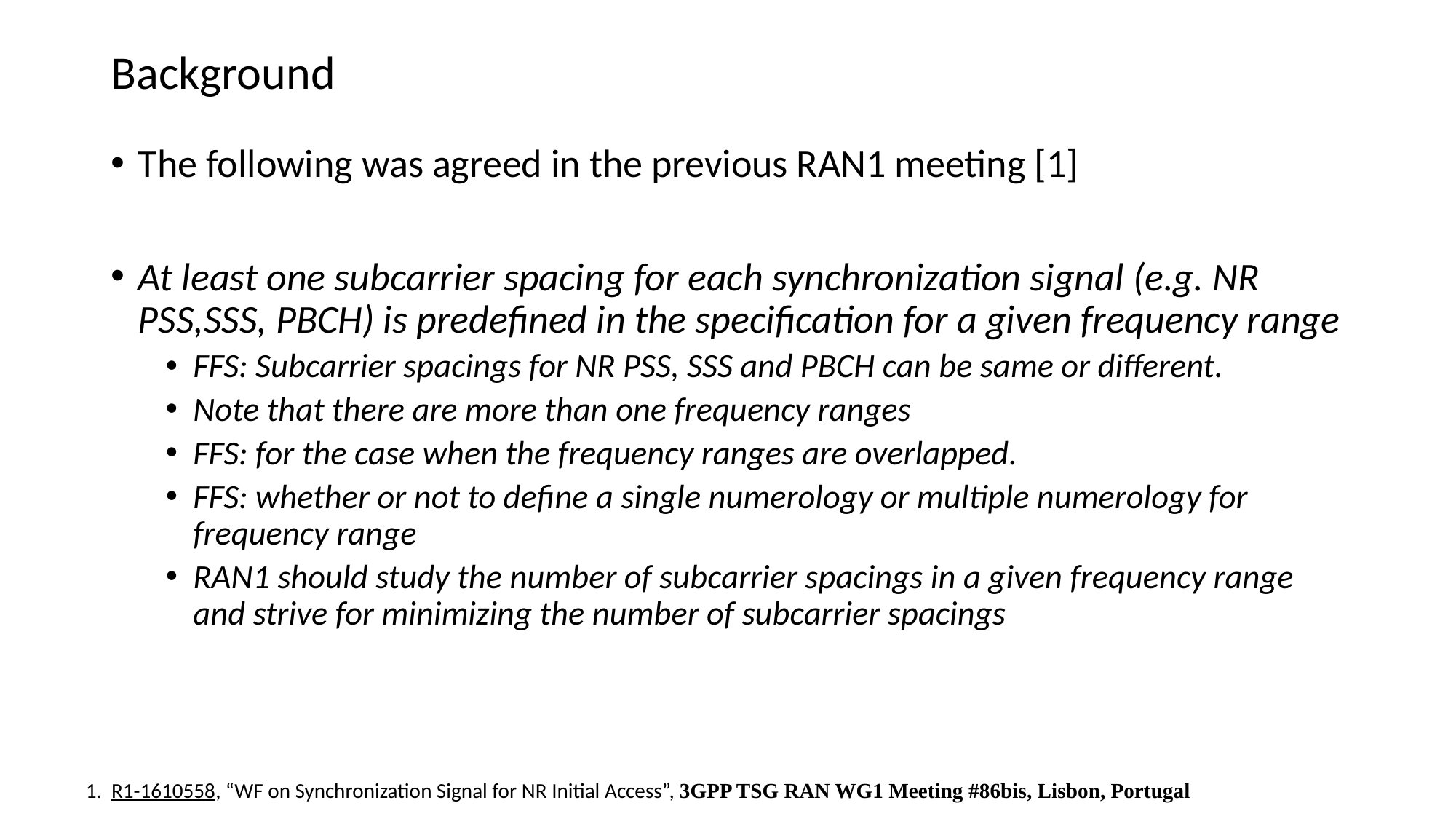

# Background
The following was agreed in the previous RAN1 meeting [1]

At least one subcarrier spacing for each synchronization signal (e.g. NR PSS,SSS, PBCH) is predefined in the specification for a given frequency range
FFS: Subcarrier spacings for NR PSS, SSS and PBCH can be same or different.
Note that there are more than one frequency ranges
FFS: for the case when the frequency ranges are overlapped.
FFS: whether or not to define a single numerology or multiple numerology for frequency range
RAN1 should study the number of subcarrier spacings in a given frequency range and strive for minimizing the number of subcarrier spacings

1.  R1-1610558, “WF on Synchronization Signal for NR Initial Access”, 3GPP TSG RAN WG1 Meeting #86bis, Lisbon, Portugal